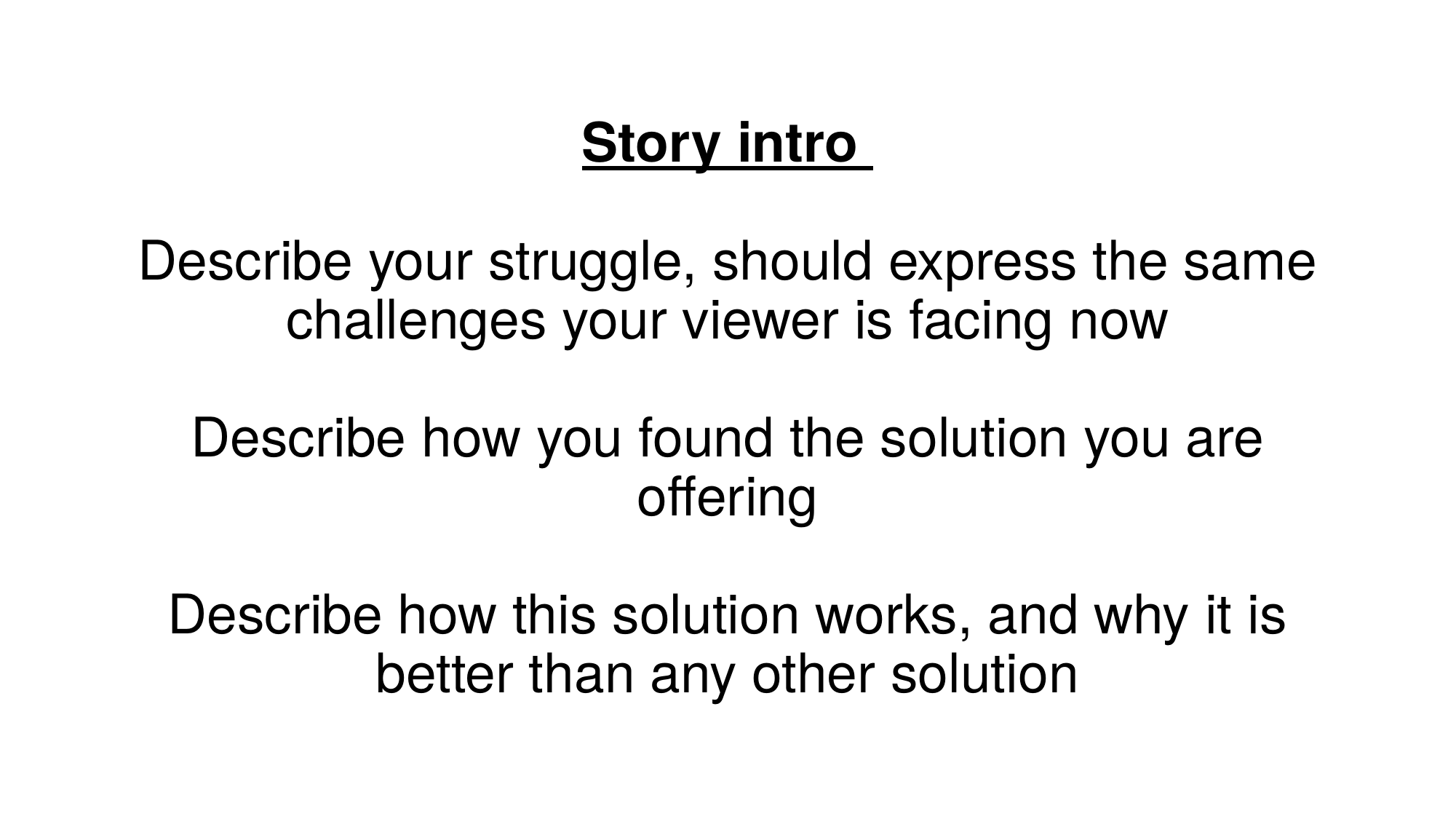

# Story intro Describe your struggle, should express the same challenges your viewer is facing now Describe how you found the solution you are offering Describe how this solution works, and why it is better than any other solution